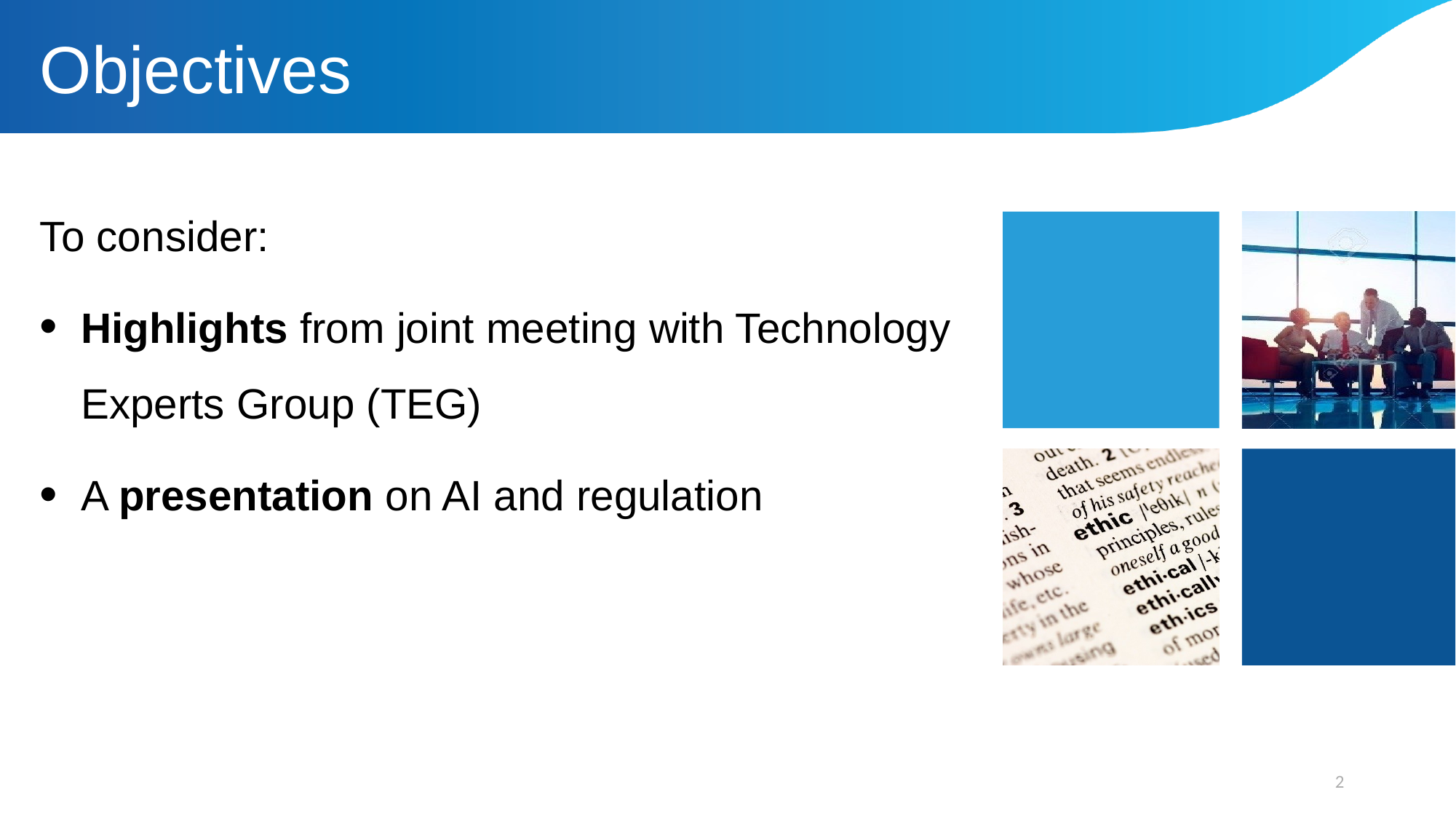

# Objectives
To consider:
Highlights from joint meeting with Technology Experts Group (TEG)
A presentation on AI and regulation
2